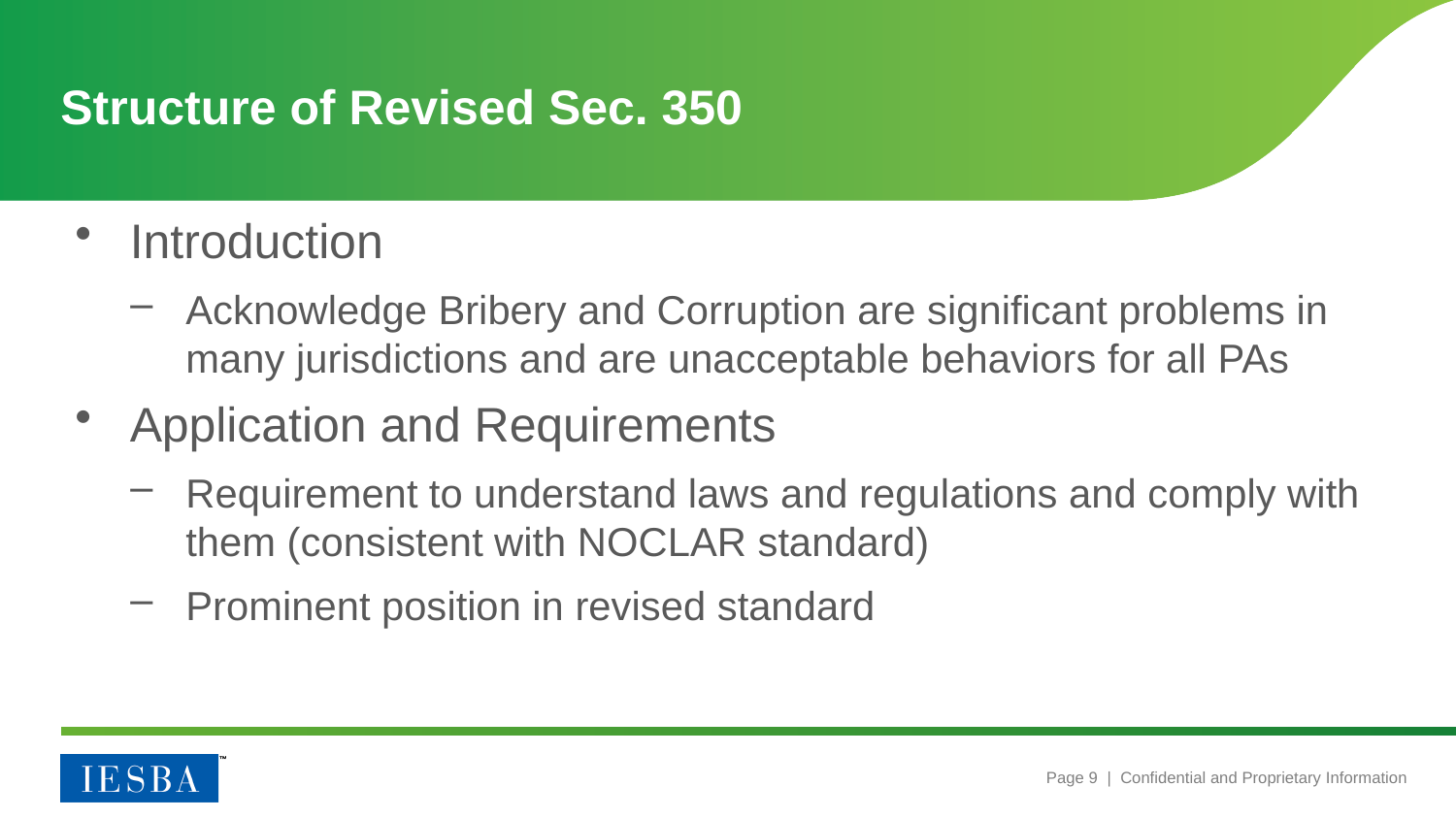

# Structure of Revised Sec. 350
Introduction
Acknowledge Bribery and Corruption are significant problems in many jurisdictions and are unacceptable behaviors for all PAs
Application and Requirements
Requirement to understand laws and regulations and comply with them (consistent with NOCLAR standard)
Prominent position in revised standard